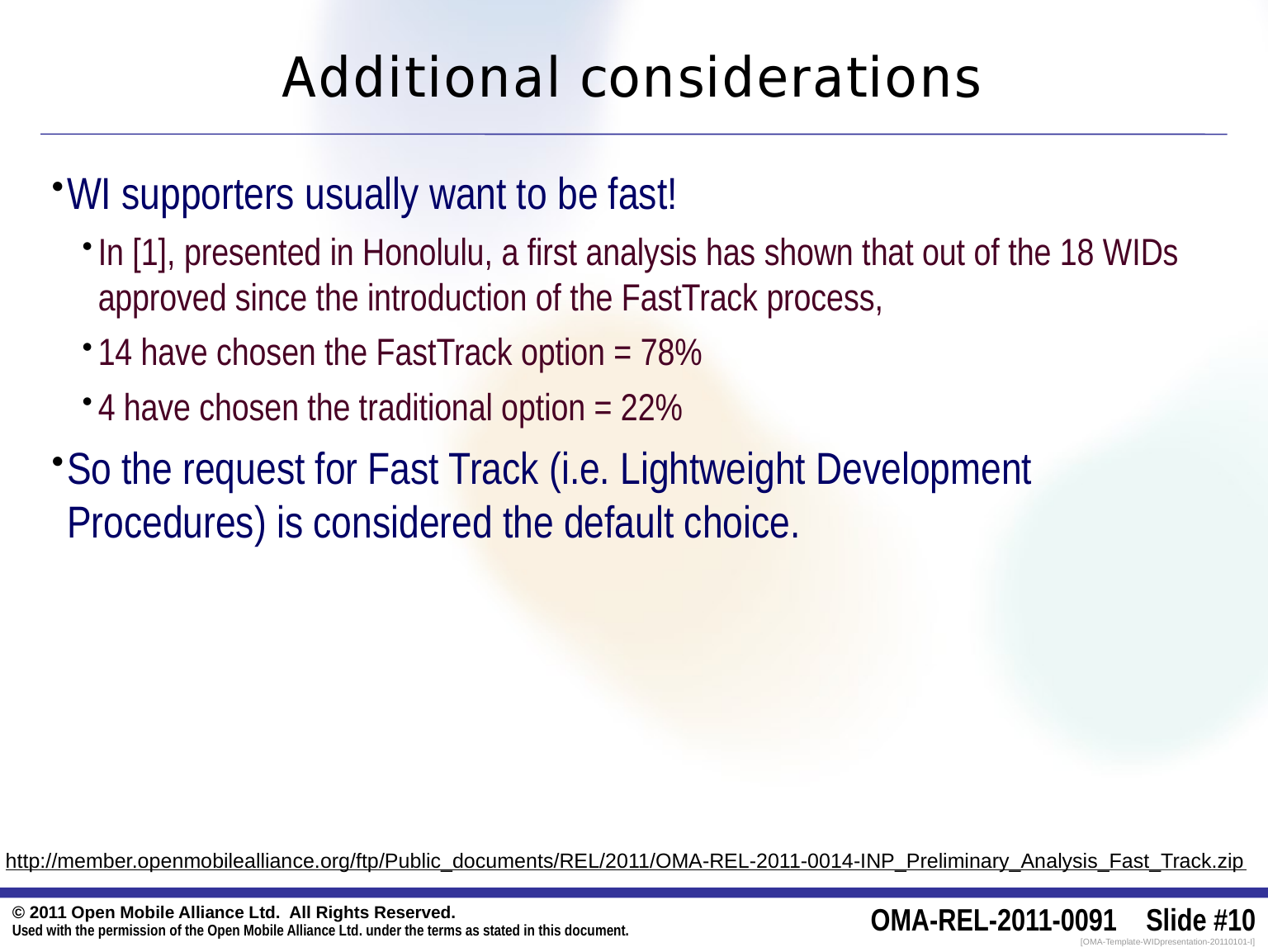

# Additional considerations
WI supporters usually want to be fast!
In [1], presented in Honolulu, a first analysis has shown that out of the 18 WIDs approved since the introduction of the FastTrack process,
14 have chosen the FastTrack option = 78%
4 have chosen the traditional option = 22%
So the request for Fast Track (i.e. Lightweight Development Procedures) is considered the default choice.

http://member.openmobilealliance.org/ftp/Public_documents/REL/2011/OMA-REL-2011-0014-INP_Preliminary_Analysis_Fast_Track.zip